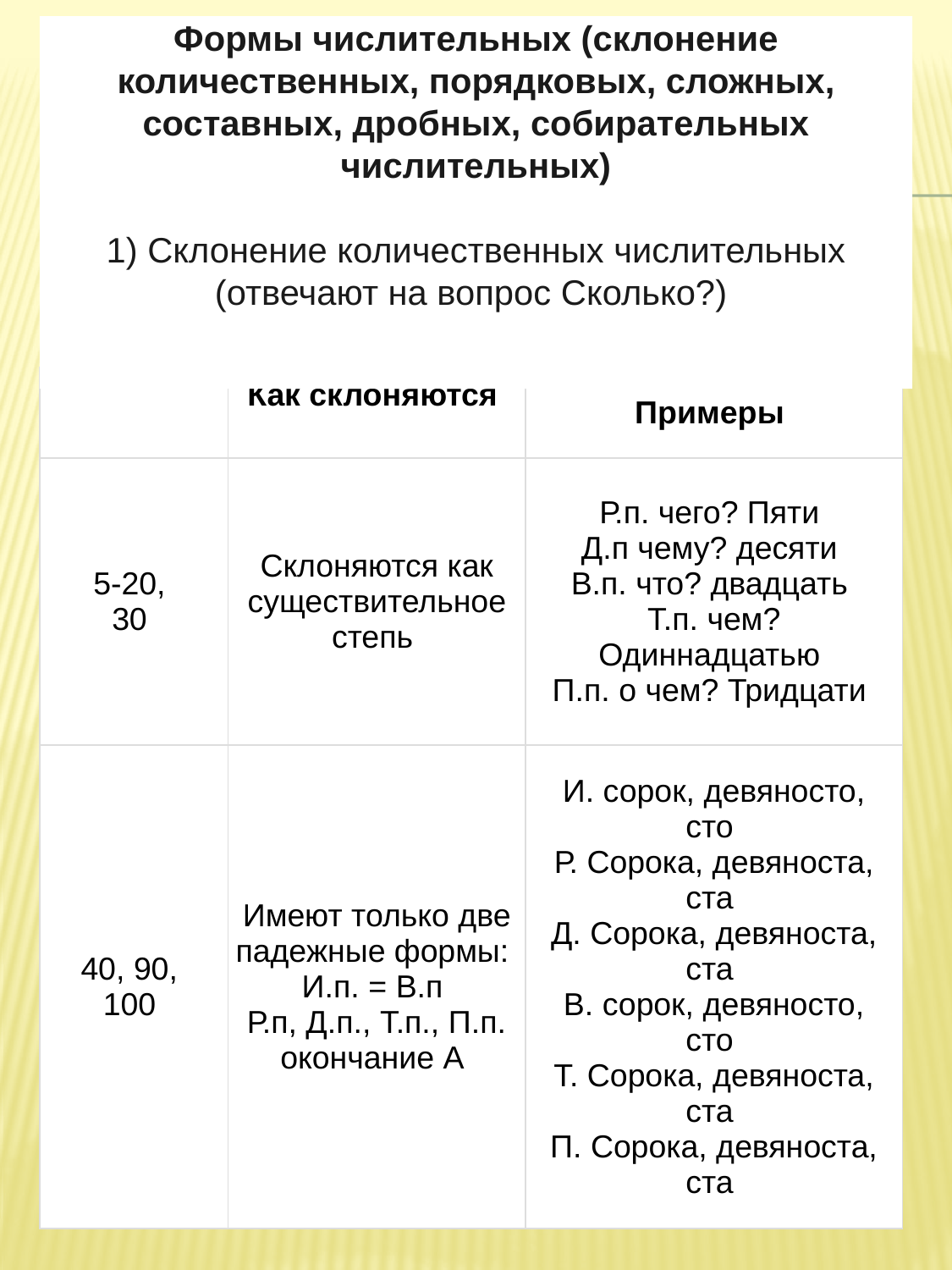

Формы числительных (склонение количественных, порядковых, сложных, составных, дробных, собирательных числительных)
1) Склонение количественных числительных (отвечают на вопрос Сколько?)
|  | Как склоняются | Примеры |
| --- | --- | --- |
| 5-20,  30 | Склоняются как существительное степь | Р.п. чего? Пяти  Д.п чему? десяти  В.п. что? двадцать  Т.п. чем? Одиннадцатью  П.п. о чем? Тридцати |
| 40, 90,  100 | Имеют только две падежные формы:  И.п. = В.п  Р.п, Д.п., Т.п., П.п. окончание А | И. сорок, девяносто, сто  Р. Сорока, девяноста, ста  Д. Сорока, девяноста, ста  В. сорок, девяносто, сто  Т. Сорока, девяноста, ста  П. Сорока, девяноста, ста |